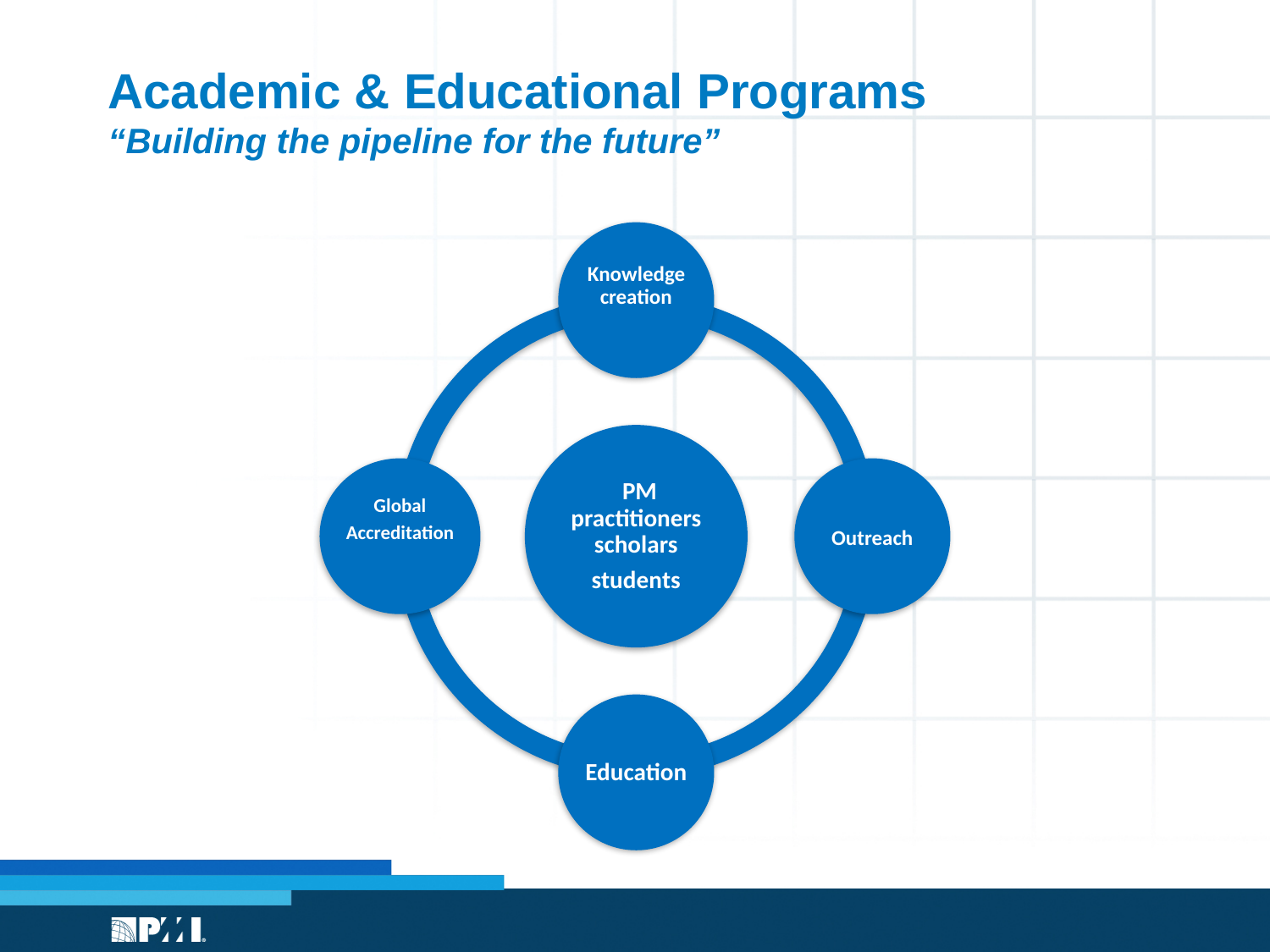

# Academic & Educational Programs “Building the pipeline for the future”
 PM practitioners scholars
students
Knowledge creation

Outreach

Education
Global
Accreditation